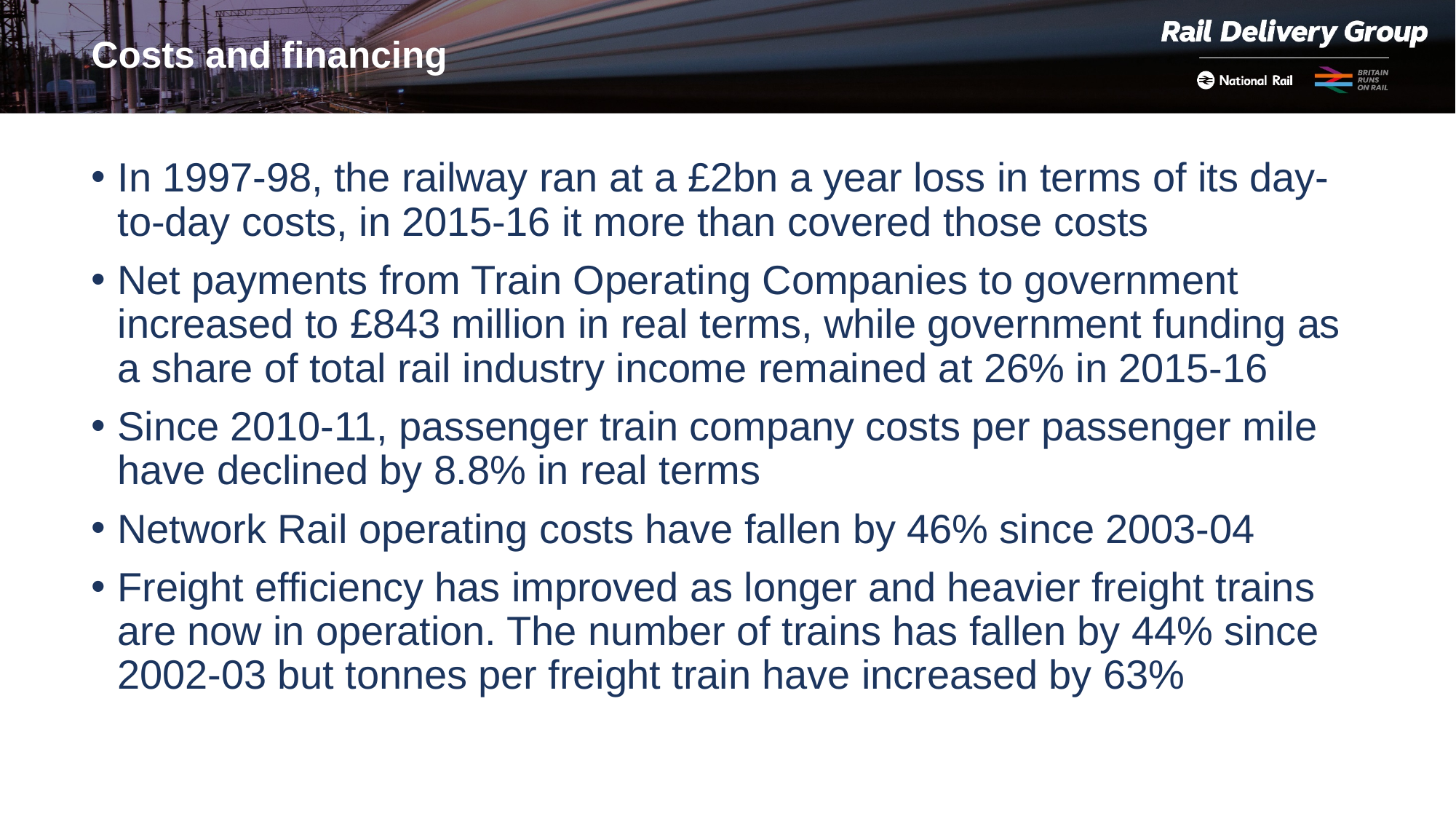

Costs and financing
In 1997-98, the railway ran at a £2bn a year loss in terms of its day-to-day costs, in 2015-16 it more than covered those costs
Net payments from Train Operating Companies to government increased to £843 million in real terms, while government funding as a share of total rail industry income remained at 26% in 2015-16
Since 2010-11, passenger train company costs per passenger mile have declined by 8.8% in real terms
Network Rail operating costs have fallen by 46% since 2003-04
Freight efficiency has improved as longer and heavier freight trains are now in operation. The number of trains has fallen by 44% since 2002-03 but tonnes per freight train have increased by 63%